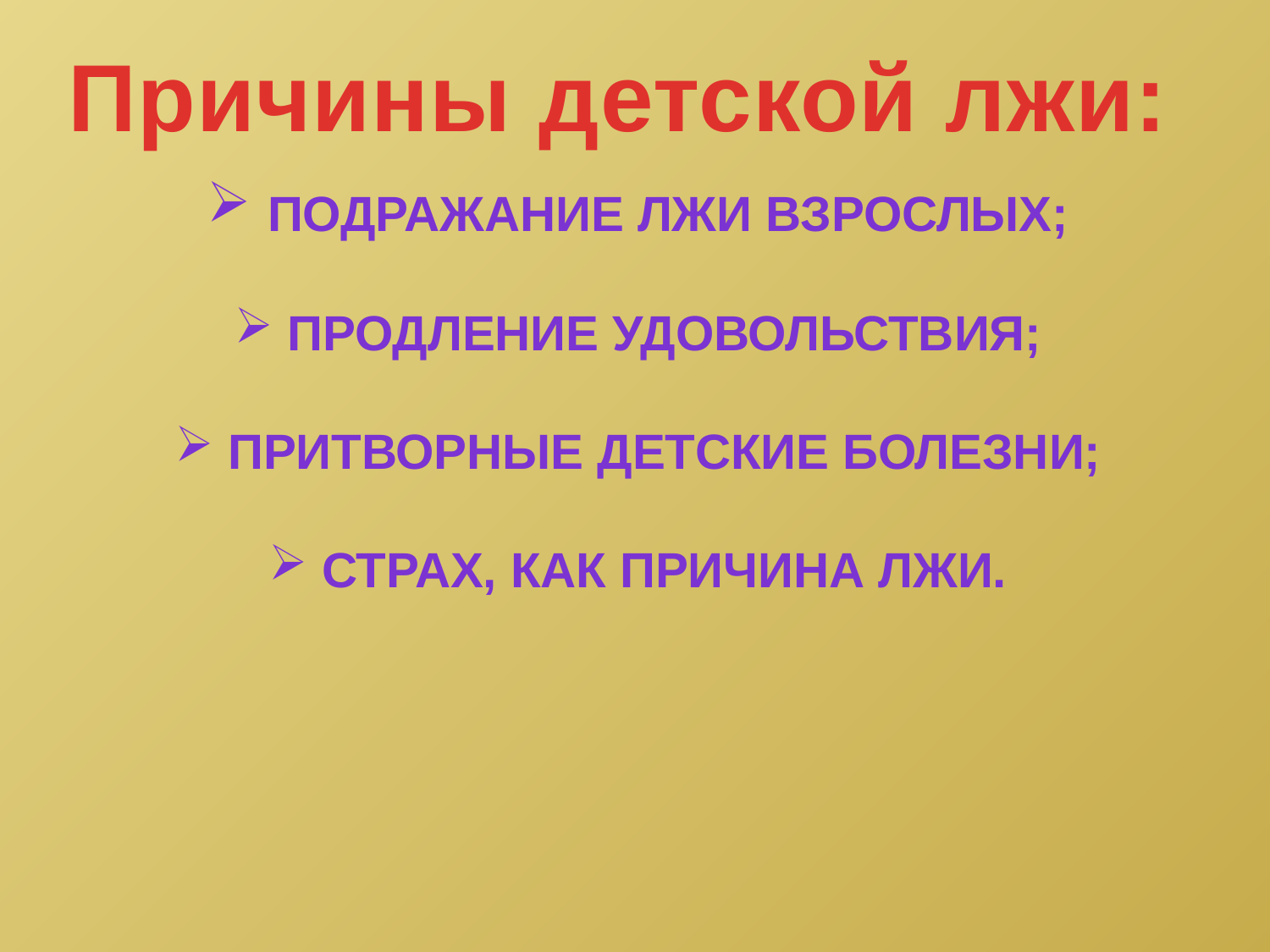

Причины детской лжи:
 подражание лжи взрослых;

 продление удовольствия;

 притворные детские болезни;

 страх, как причина лжи.